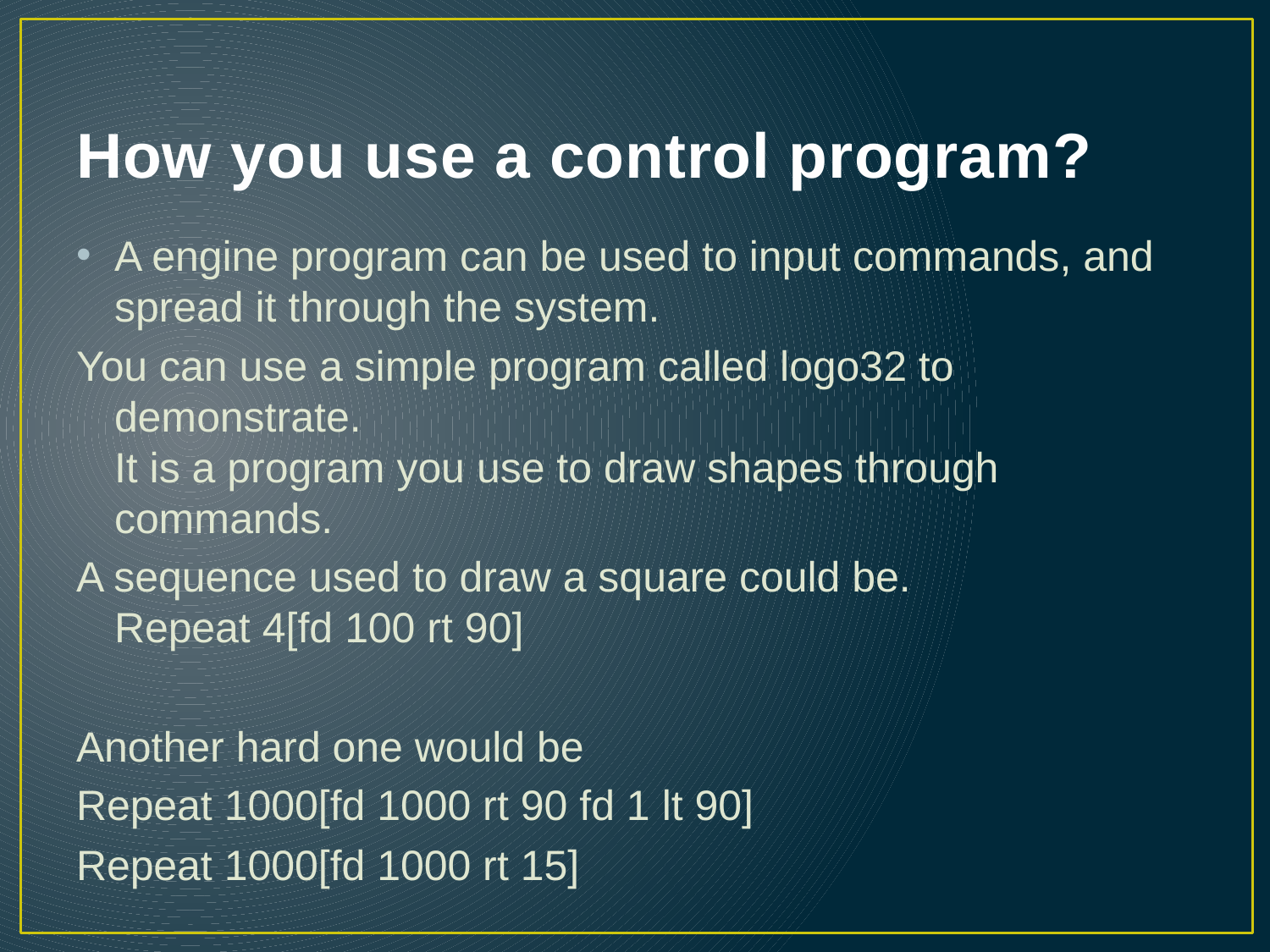

# How you use a control program?
A engine program can be used to input commands, and spread it through the system.
You can use a simple program called logo32 to demonstrate.
It is a program you use to draw shapes through commands.
A sequence used to draw a square could be.
Repeat 4[fd 100 rt 90]

Another hard one would be
Repeat 1000[fd 1000 rt 90 fd 1 lt 90]
Repeat 1000[fd 1000 rt 15]